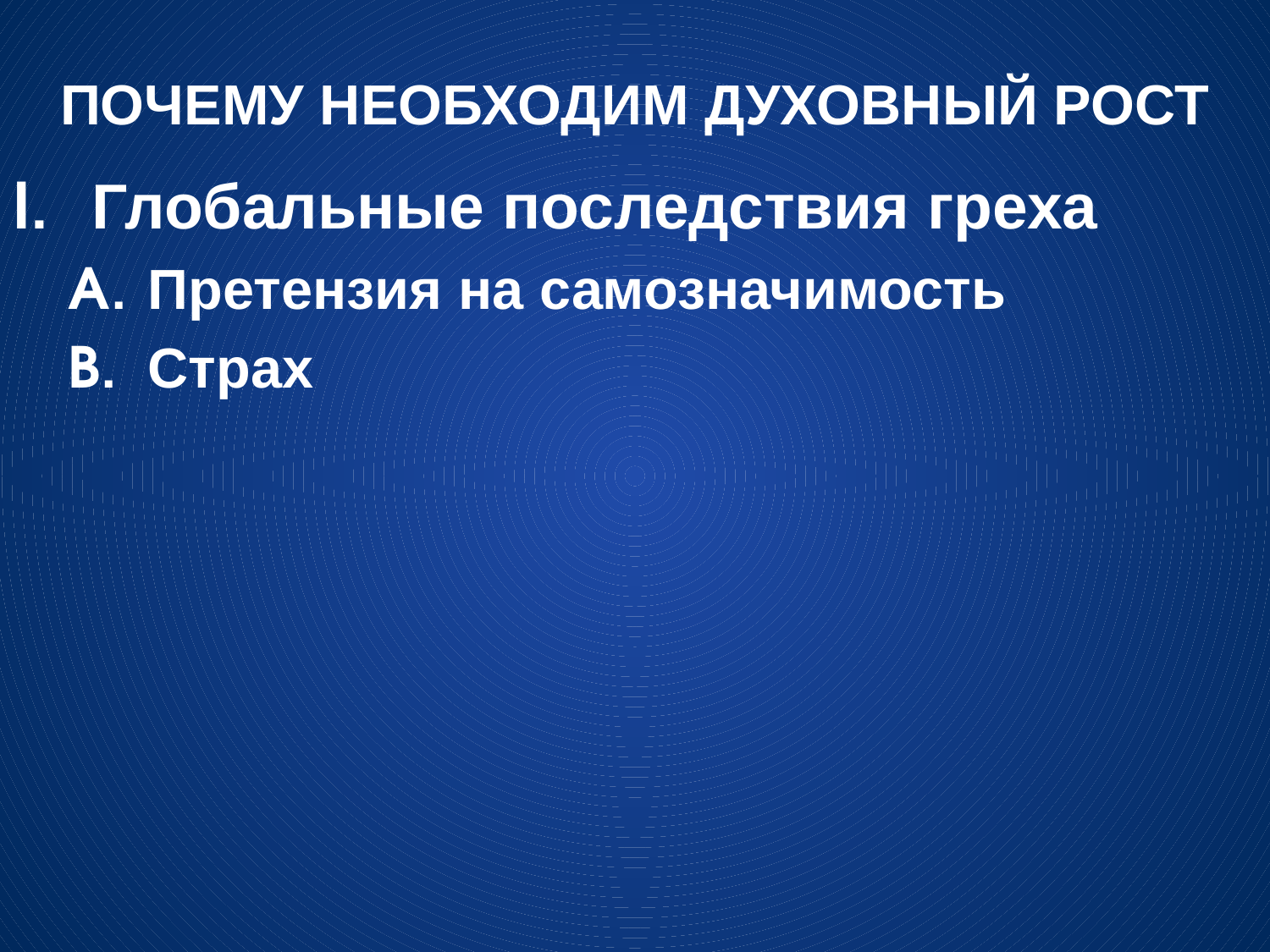

ПОЧЕМУ НЕОБХОДИМ ДУХОВНЫЙ РОСТ
Глобальные последствия греха
Претензия на самозначимость
Страх